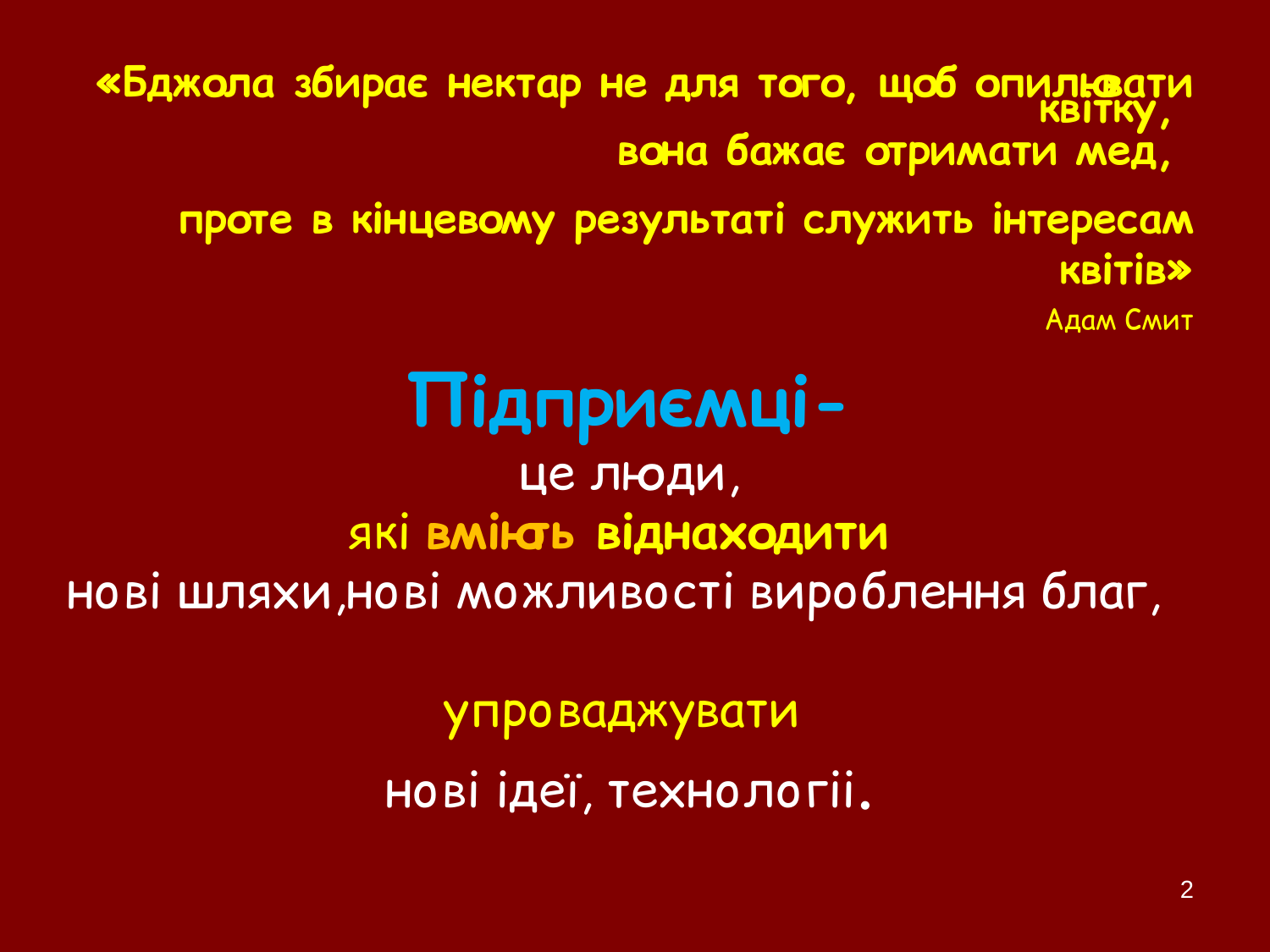

«Бджола збирає нектар не для того, щоб опилювати квітку,
вона бажає отримати мед,
проте в кінцевому результаті служить інтересам квітів»
Адам Смит

Підприємці-
це люди,
які вміють віднаходити
нові шляхи,нові можливості вироблення благ,
упроваджувати
нові ідеї, технологіі.

2